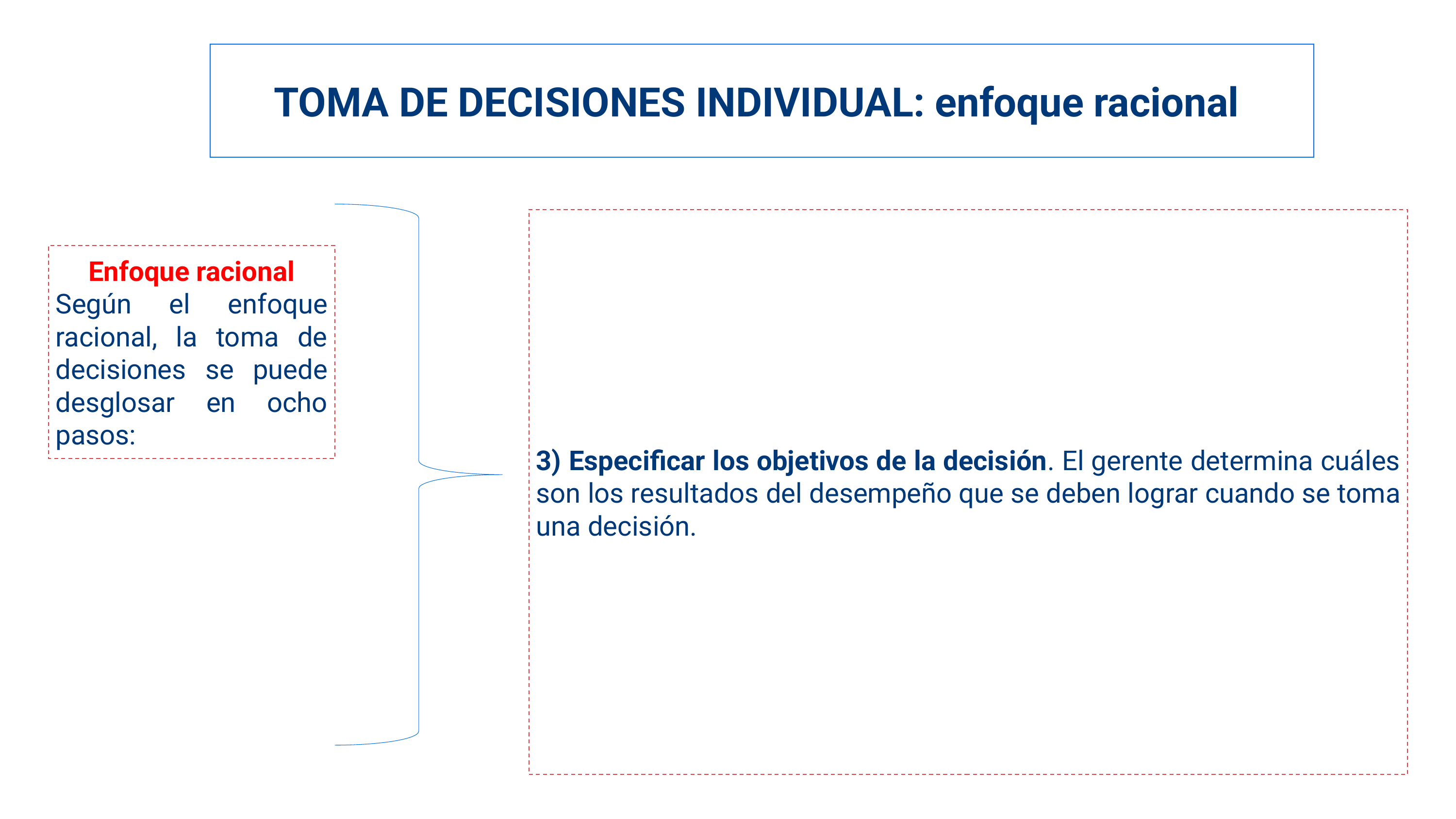

TOMA DE DECISIONES INDIVIDUAL: enfoque racional

3) Especificar los objetivos de la decisión. El gerente determina cuáles son los resultados del desempeño que se deben lograr cuando se toma una decisión.
Enfoque racional
Según el enfoque racional, la toma de decisiones se puede desglosar en ocho pasos: